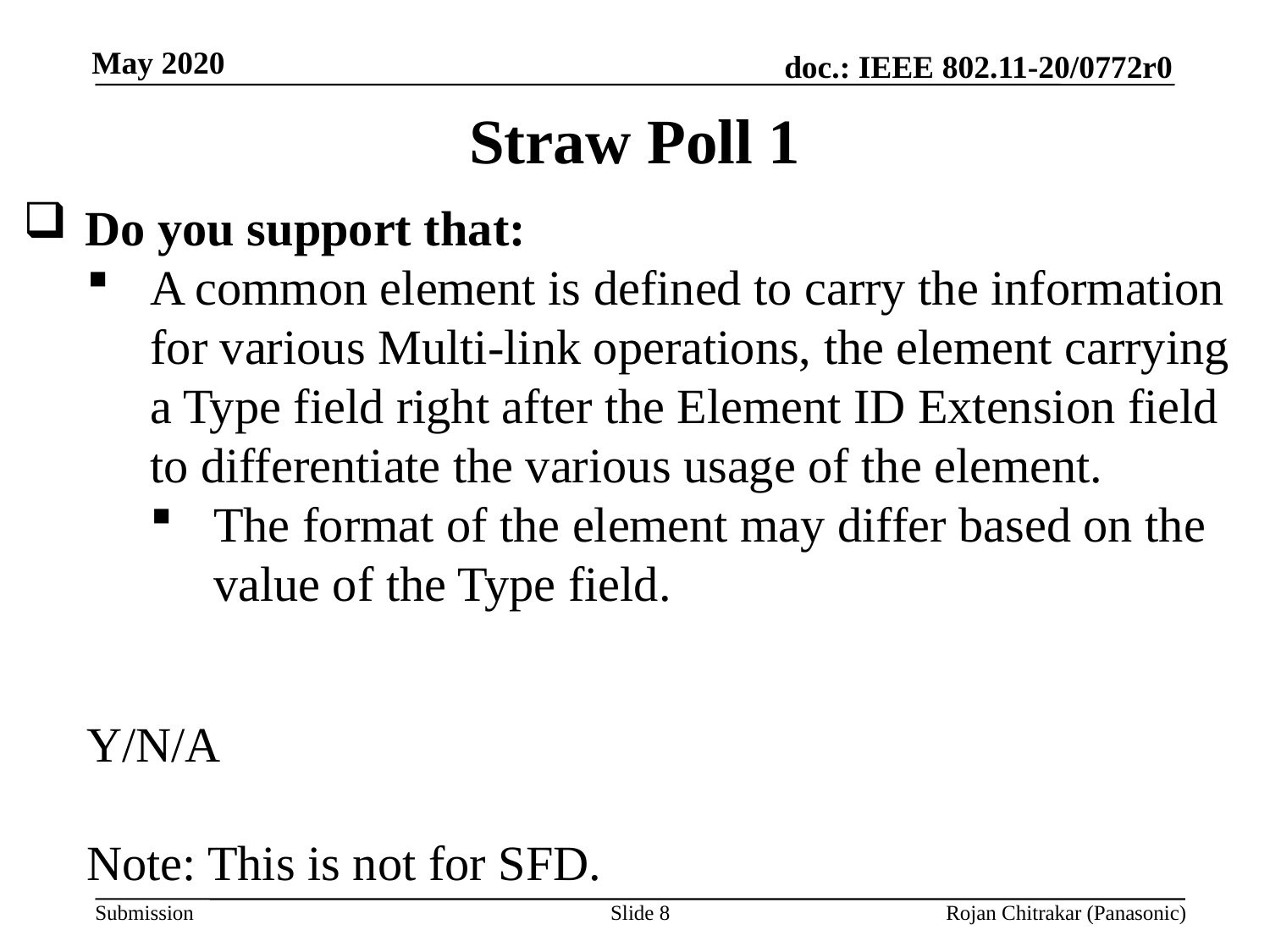

Straw Poll 1
Do you support that:
A common element is defined to carry the information for various Multi-link operations, the element carrying a Type field right after the Element ID Extension field to differentiate the various usage of the element.
The format of the element may differ based on the value of the Type field.

Y/N/A

Note: This is not for SFD.
Slide 8
Rojan Chitrakar (Panasonic)